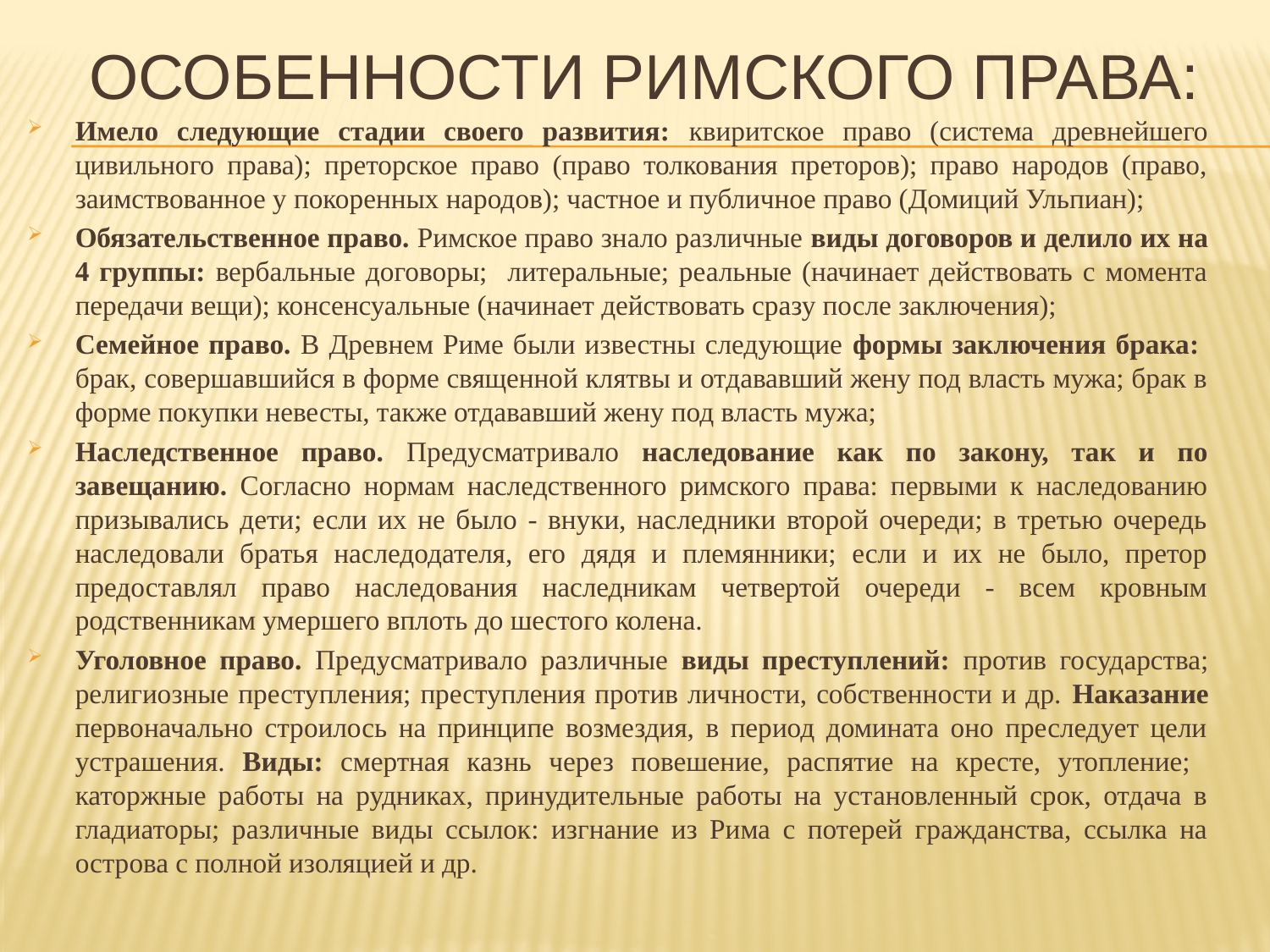

# Особенности римского права:
Имело следующие стадии своего развития: квиритское право (система древнейшего цивильного права); преторское право (право толкования преторов); право народов (право, заимствованное у покоренных народов); частное и публичное право (Домиций Ульпиан);
Обязательственное право. Римское право знало различные виды договоров и делило их на 4 группы: вербальные договоры;  литеральные; реальные (начинает действовать с момента передачи вещи); консенсуальные (начинает действовать сразу после заключения);
Семейное право. В Древнем Риме были известны следующие формы заключения брака:  брак, совершавшийся в форме священной клятвы и отдававший жену под власть мужа; брак в форме покупки невесты, также отдававший жену под власть мужа;
Наследственное право. Предусматривало наследование как по закону, так и по завещанию. Согласно нормам наследственного римского права: первыми к наследованию призывались дети; если их не было - внуки, наследники второй очереди; в третью очередь наследовали братья наследодателя, его дядя и племянники; если и их не было, претор предоставлял право наследования наследникам четвертой очереди - всем кровным родственникам умершего вплоть до шестого колена.
Уголовное право. Предусматривало различные виды преступлений: против государства; религиозные преступления; преступления против личности, собственности и др. Наказание первоначально строилось на принципе возмездия, в период домината оно преследует цели устрашения. Виды: смертная казнь через повешение, распятие на кресте, утопление;  каторжные работы на рудниках, принудительные работы на установленный срок, отдача в гладиаторы; различные виды ссылок: изгнание из Рима с потерей гражданства, ссылка на острова с полной изоляцией и др.